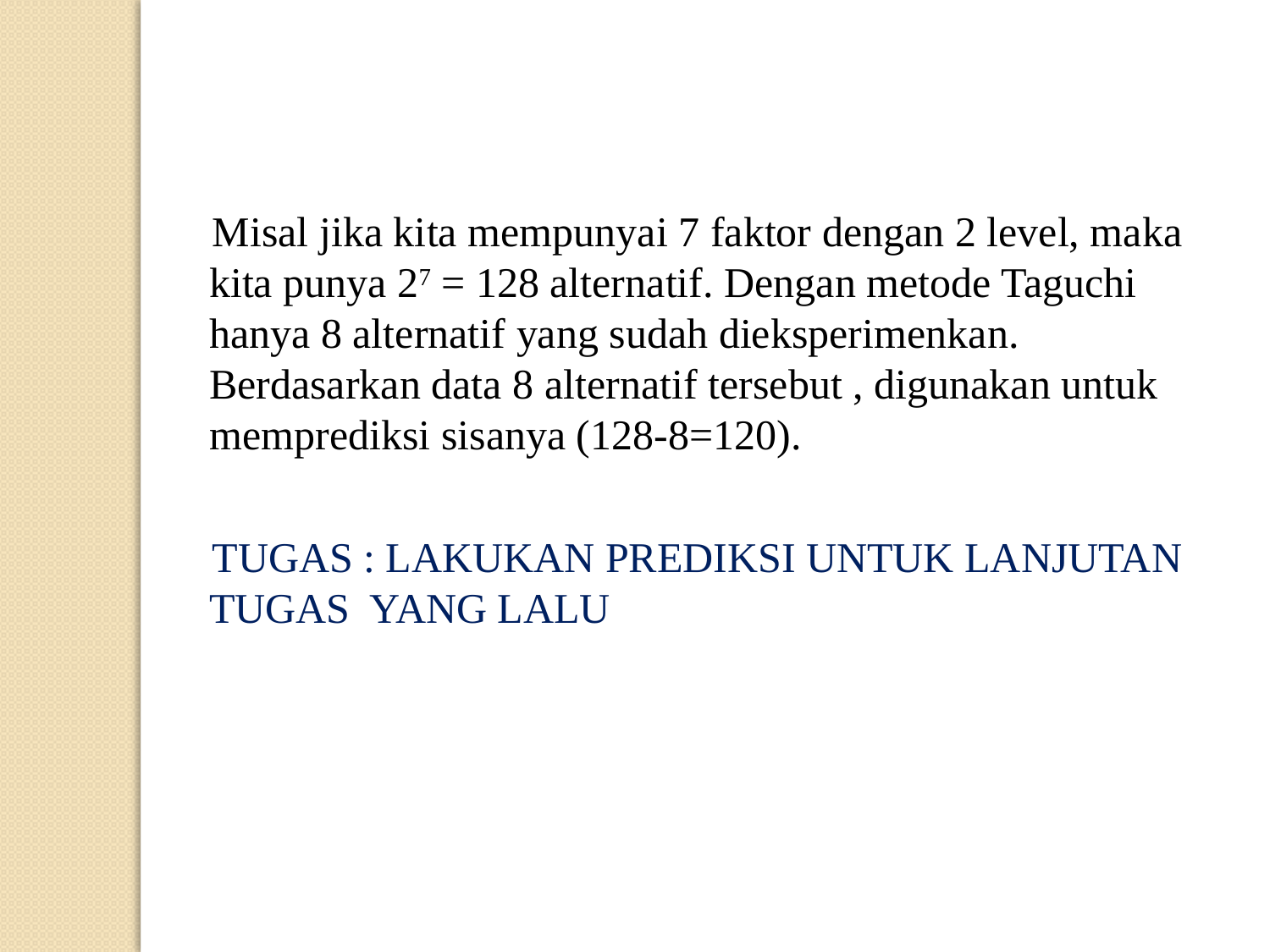

Misal jika kita mempunyai 7 faktor dengan 2 level, maka kita punya 27 = 128 alternatif. Dengan metode Taguchi hanya 8 alternatif yang sudah dieksperimenkan. Berdasarkan data 8 alternatif tersebut , digunakan untuk memprediksi sisanya (128-8=120).

TUGAS : LAKUKAN PREDIKSI UNTUK LANJUTAN TUGAS  YANG LALU